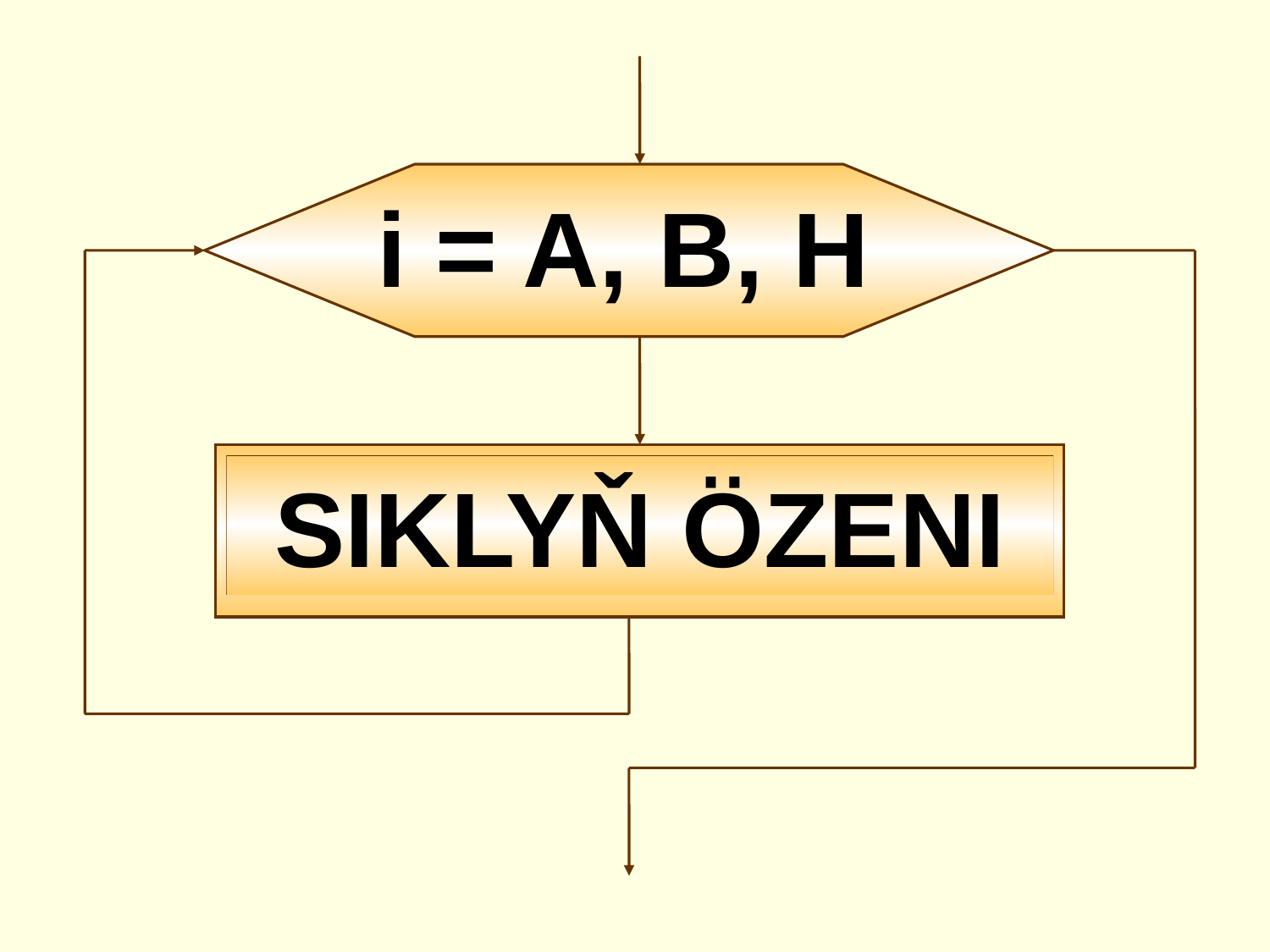

i = A, B, H

SIKLYŇ ÖZENI